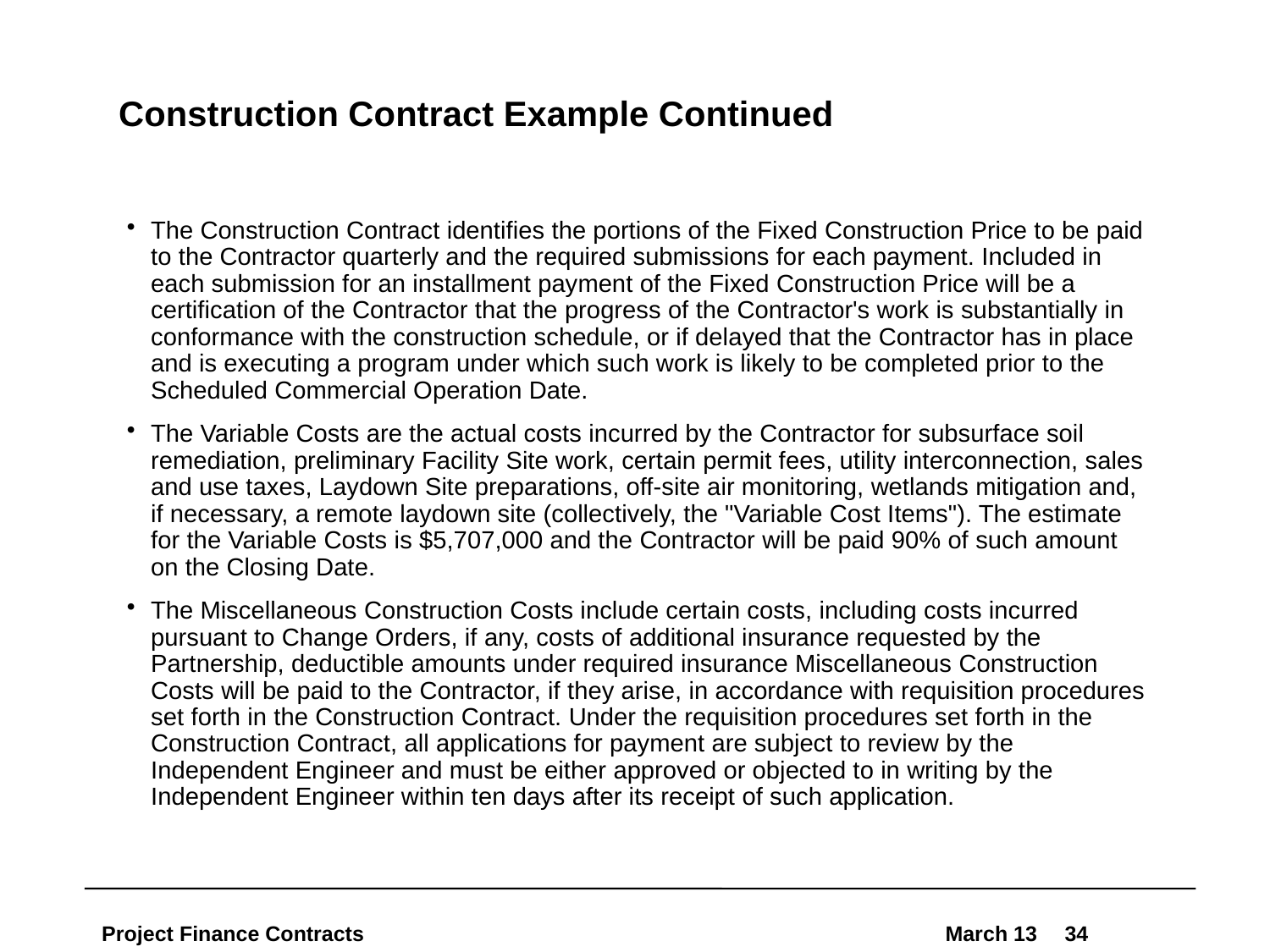

# Construction Contract Example Continued
The Construction Contract identifies the portions of the Fixed Construction Price to be paid to the Contractor quarterly and the required submissions for each payment. Included in each submission for an installment payment of the Fixed Construction Price will be a certification of the Contractor that the progress of the Contractor's work is substantially in conformance with the construction schedule, or if delayed that the Contractor has in place and is executing a program under which such work is likely to be completed prior to the Scheduled Commercial Operation Date.
The Variable Costs are the actual costs incurred by the Contractor for subsurface soil remediation, preliminary Facility Site work, certain permit fees, utility interconnection, sales and use taxes, Laydown Site preparations, off-site air monitoring, wetlands mitigation and, if necessary, a remote laydown site (collectively, the "Variable Cost Items"). The estimate for the Variable Costs is $5,707,000 and the Contractor will be paid 90% of such amount on the Closing Date.
The Miscellaneous Construction Costs include certain costs, including costs incurred pursuant to Change Orders, if any, costs of additional insurance requested by the Partnership, deductible amounts under required insurance Miscellaneous Construction Costs will be paid to the Contractor, if they arise, in accordance with requisition procedures set forth in the Construction Contract. Under the requisition procedures set forth in the Construction Contract, all applications for payment are subject to review by the Independent Engineer and must be either approved or objected to in writing by the Independent Engineer within ten days after its receipt of such application.